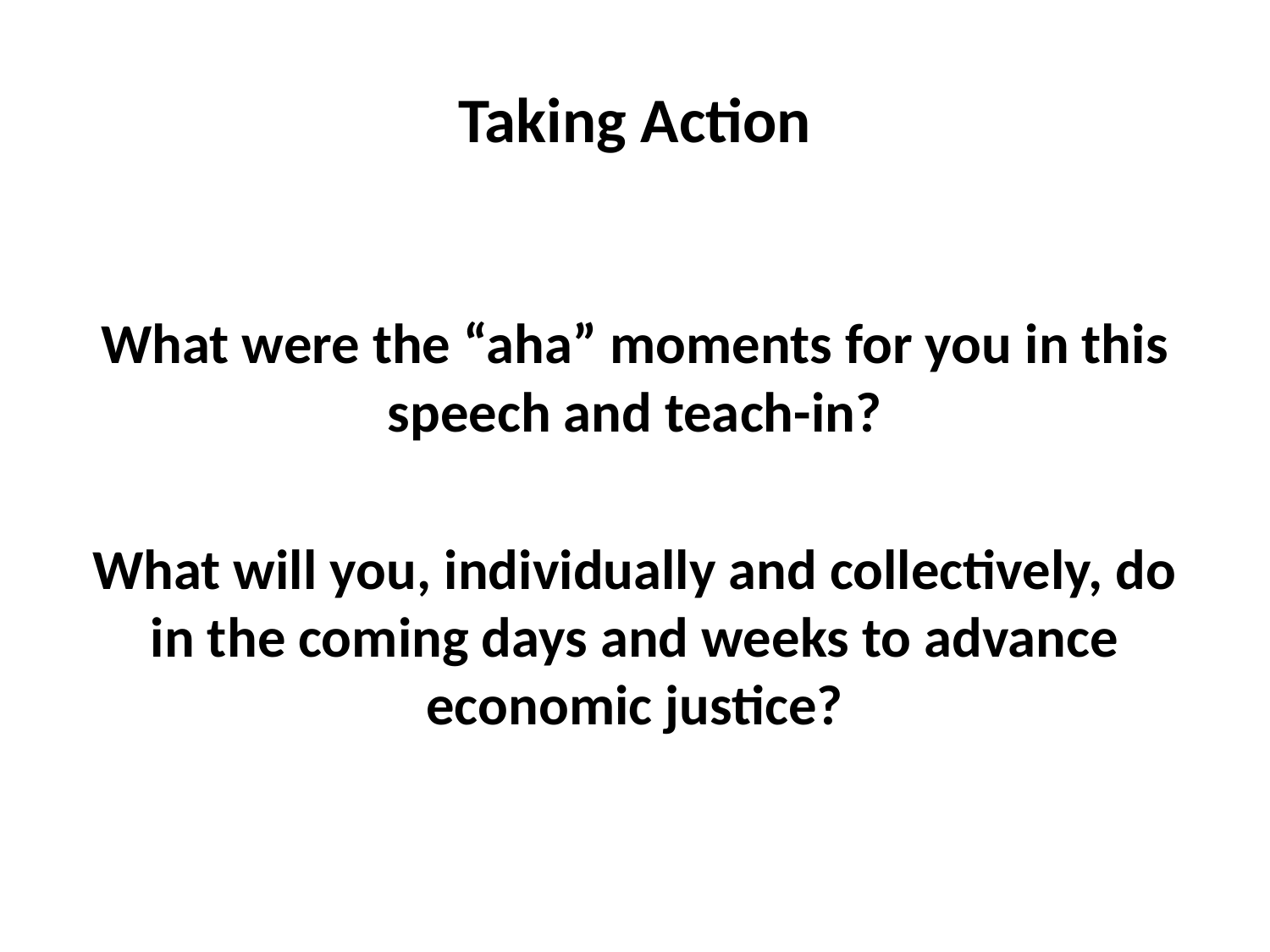

# Taking Action

What were the “aha” moments for you in this speech and teach-in?

What will you, individually and collectively, do in the coming days and weeks to advance economic justice?